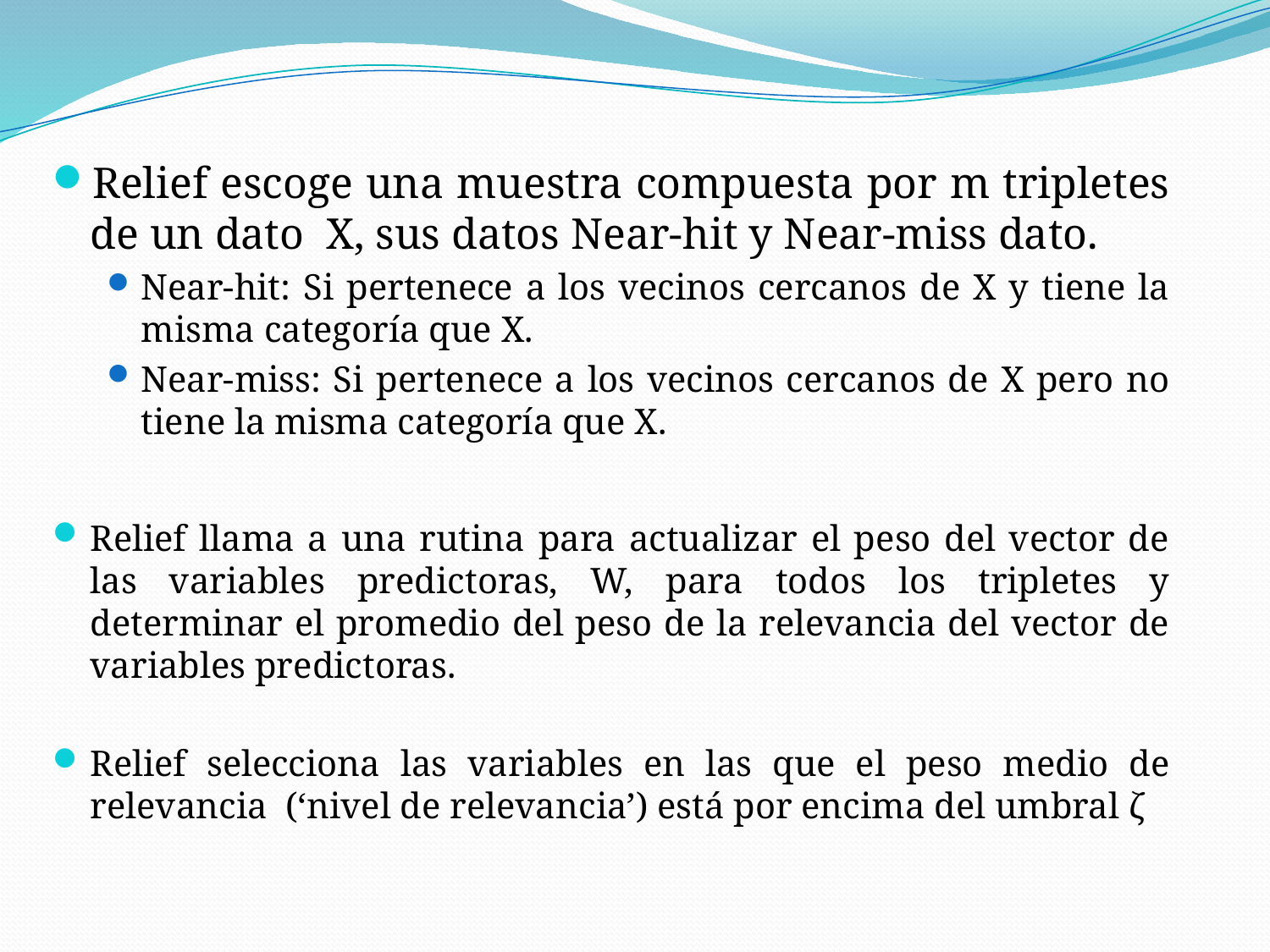

Relief escoge una muestra compuesta por m tripletes de un dato  X, sus datos Near-hit y Near-miss dato.
Near-hit: Si pertenece a los vecinos cercanos de X y tiene la misma categoría que X.
Near-miss: Si pertenece a los vecinos cercanos de X pero no tiene la misma categoría que X.

Relief llama a una rutina para actualizar el peso del vector de las variables predictoras, W, para todos los tripletes y determinar el promedio del peso de la relevancia del vector de variables predictoras.

Relief selecciona las variables en las que el peso medio de relevancia  (‘nivel de relevancia’) está por encima del umbral ζ